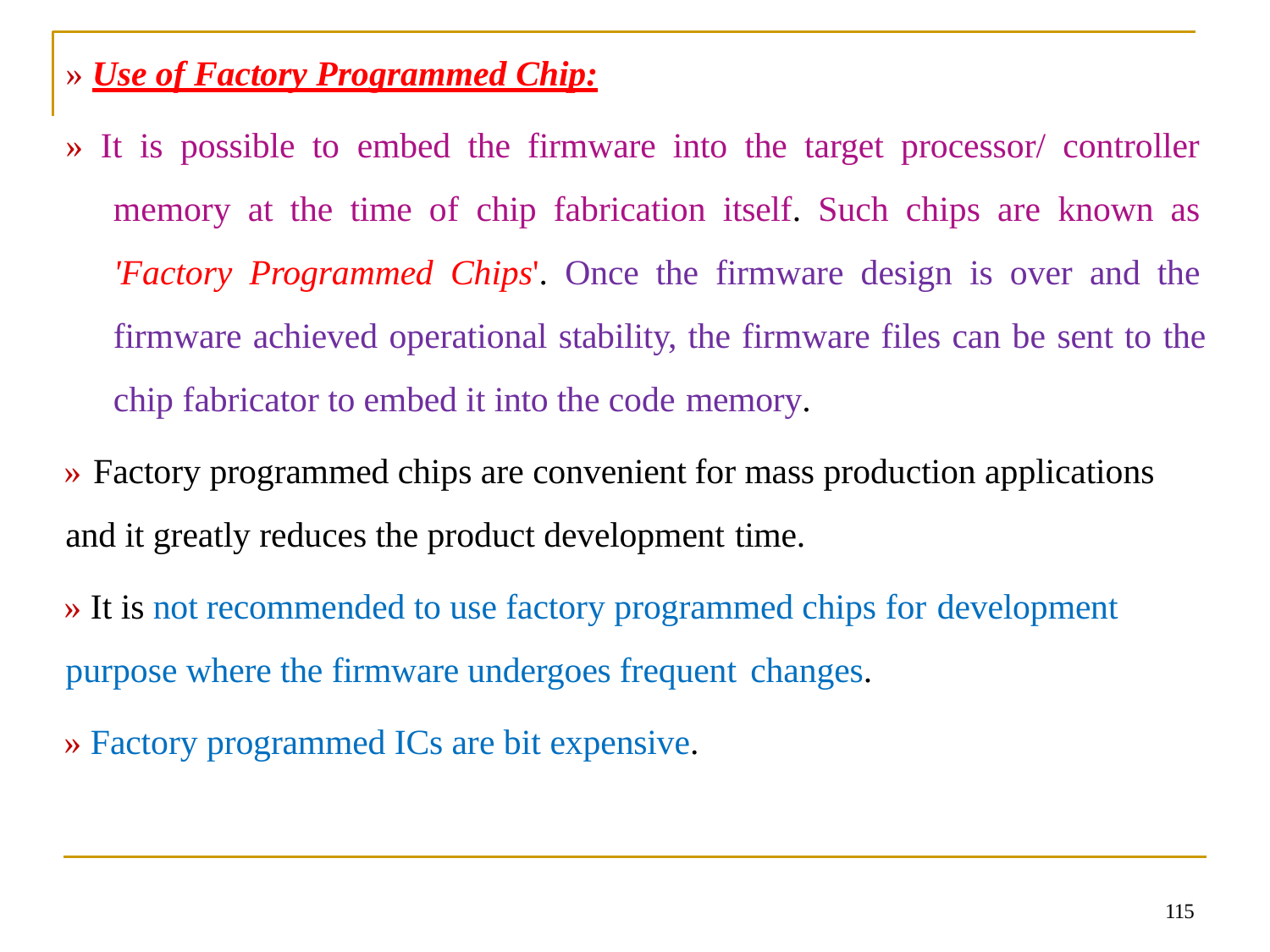

» Use of Factory Programmed Chip:
» It is possible to embed the firmware into the target processor/ controller  memory at the time of chip fabrication itself. Such chips are known as  'Factory Programmed Chips'. Once the firmware design is over and the  firmware achieved operational stability, the firmware files can be sent to the  chip fabricator to embed it into the code memory.
» Factory programmed chips are convenient for mass production applications
and it greatly reduces the product development time.
» It is not recommended to use factory programmed chips for development
purpose where the firmware undergoes frequent changes.
» Factory programmed ICs are bit expensive.
115